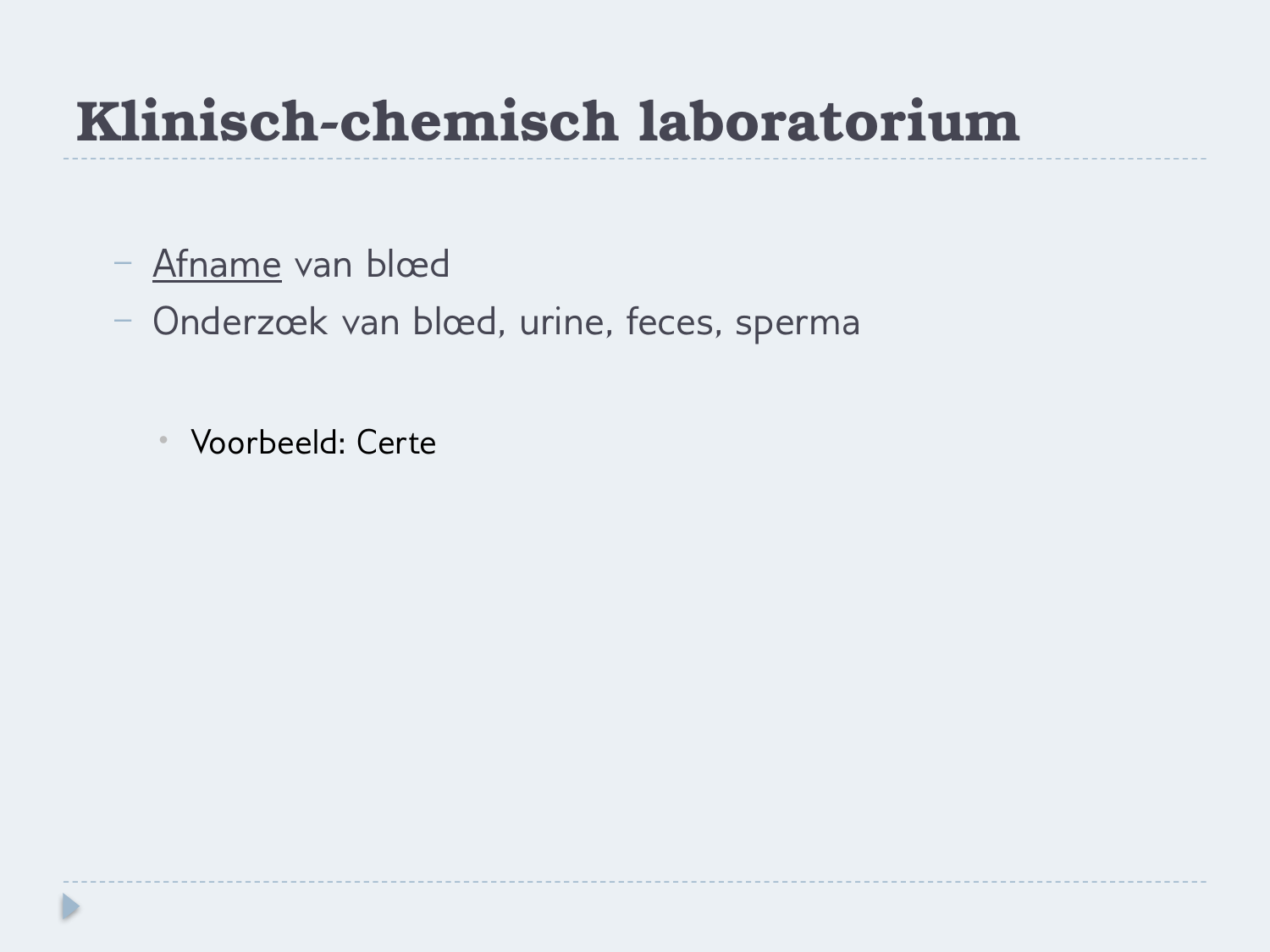

# Klinisch-chemisch laboratorium

Afname van bloed
Onderzoek van bloed, urine, feces, sperma

Voorbeeld: Certe